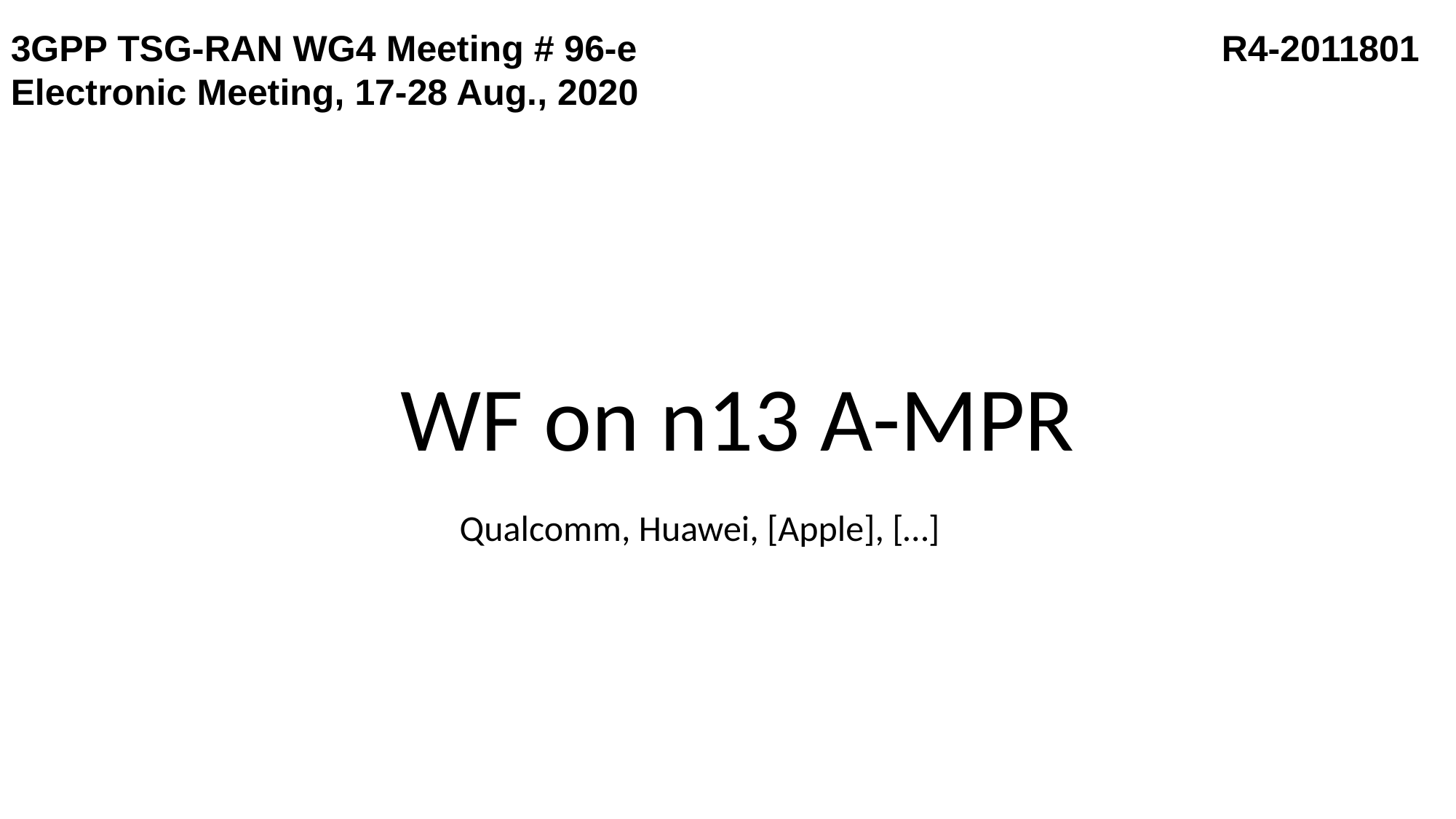

­­­3GPP TSG-RAN WG4 Meeting # 96-e	          			    		 R4-2011801
Electronic Meeting, 17-28 Aug., 2020
# WF on n13 A-MPR
Qualcomm, Huawei, [Apple], […]